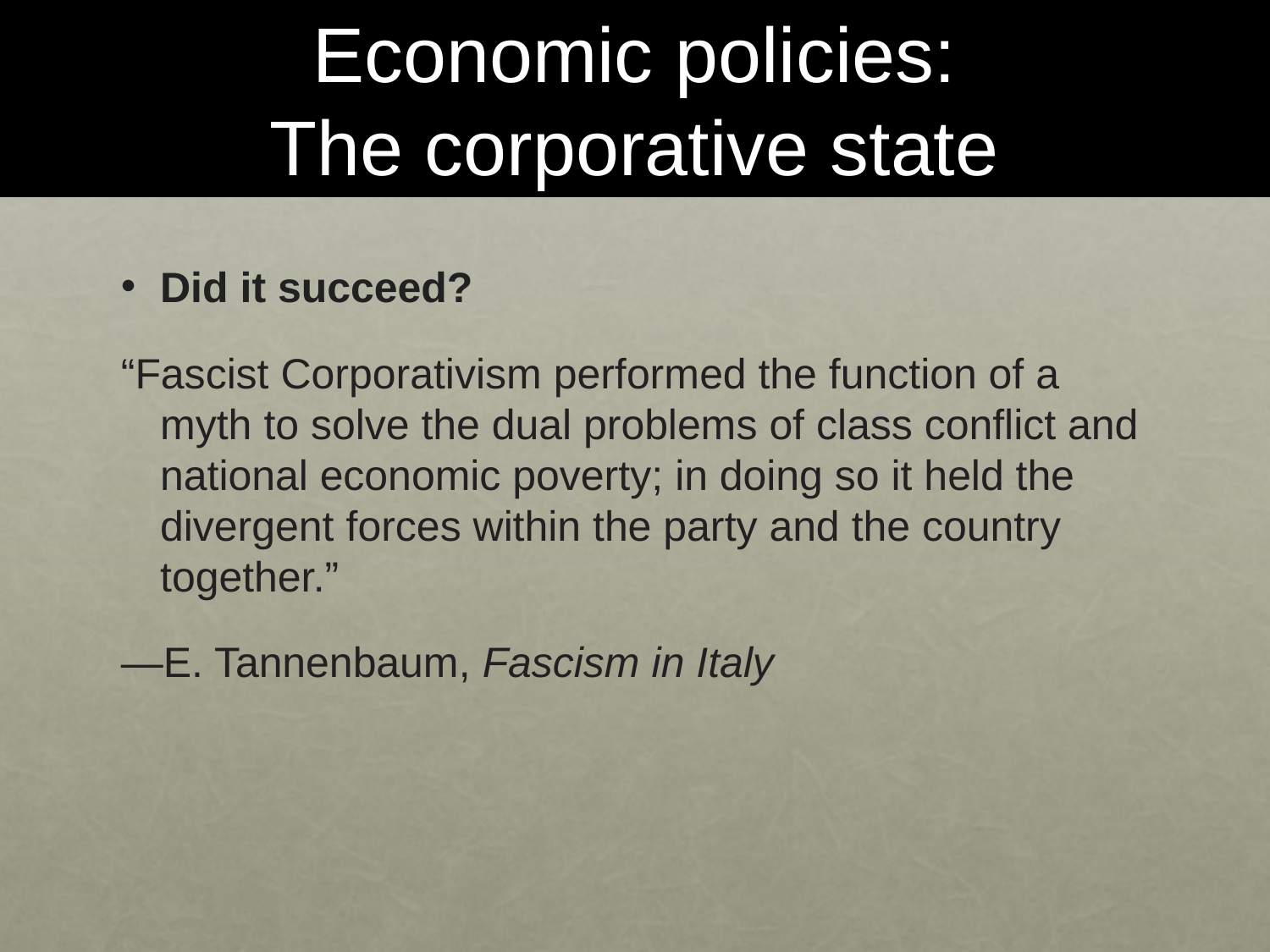

# Economic policies: The corporative state
Did it succeed?
“Fascist Corporativism performed the function of a myth to solve the dual problems of class conflict and national economic poverty; in doing so it held the divergent forces within the party and the country together.”
—E. Tannenbaum, Fascism in Italy